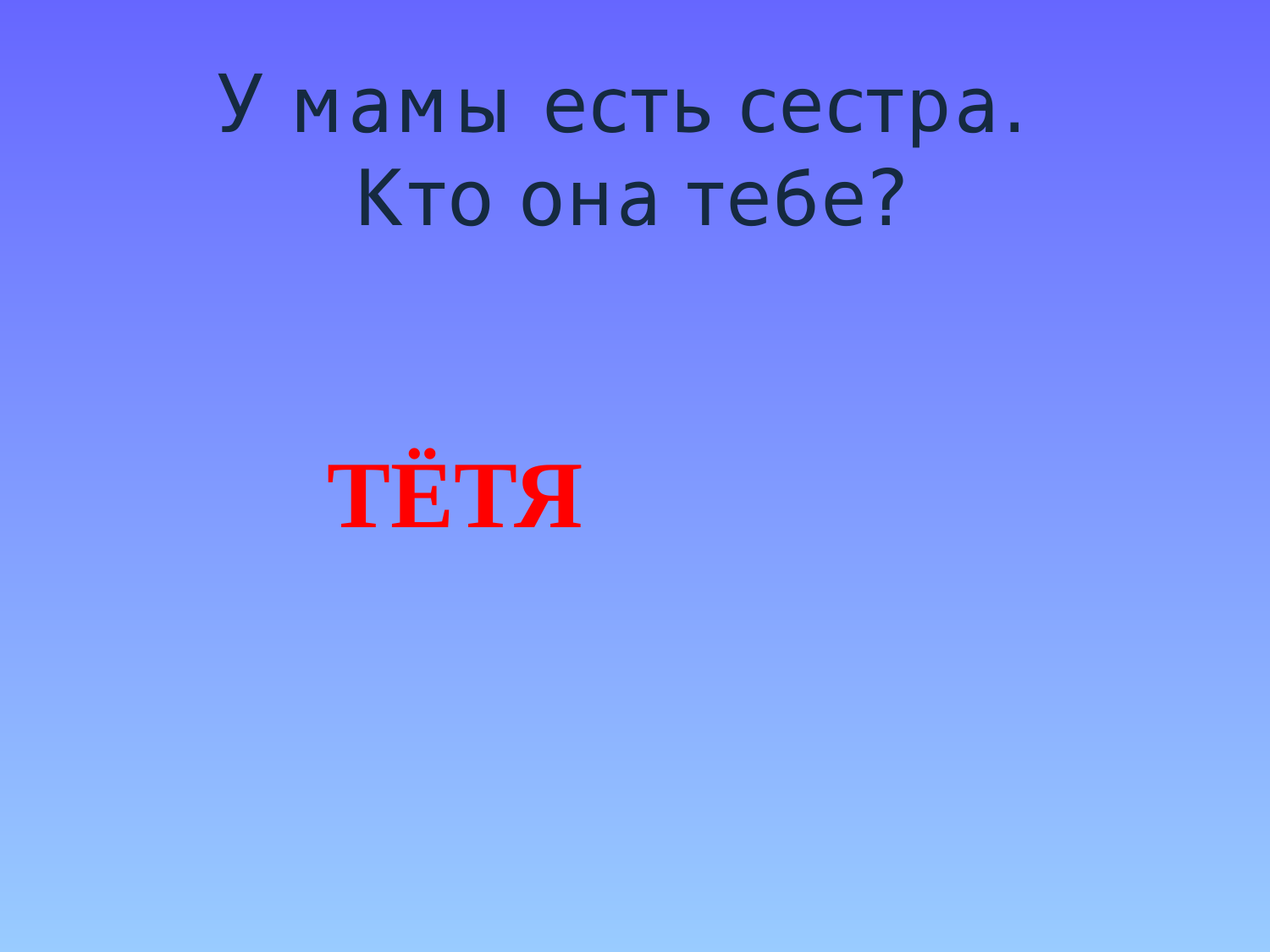

# У мамы есть сестра. Кто она тебе?
ТЁТЯ